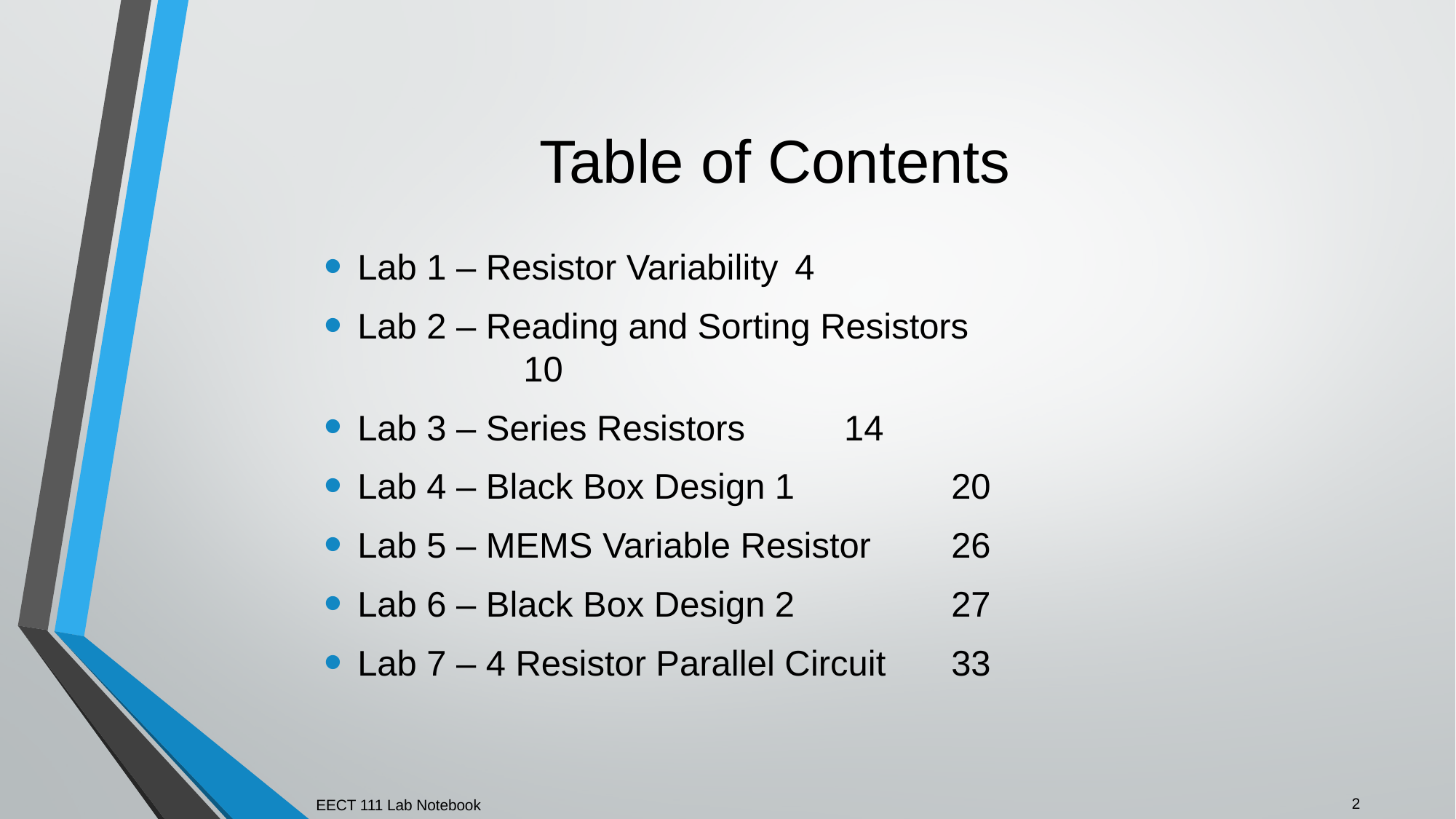

# Table of Contents
Lab 1 – Resistor Variability										 4
Lab 2 – Reading and Sorting Resistors                              		      10
Lab 3 – Series Resistors 									      14
Lab 4 – Black Box Design 1									      20
Lab 5 – MEMS Variable Resistor							      26
Lab 6 – Black Box Design 2									      27
Lab 7 – 4 Resistor Parallel Circuit							      33

2
EECT 111 Lab Notebook